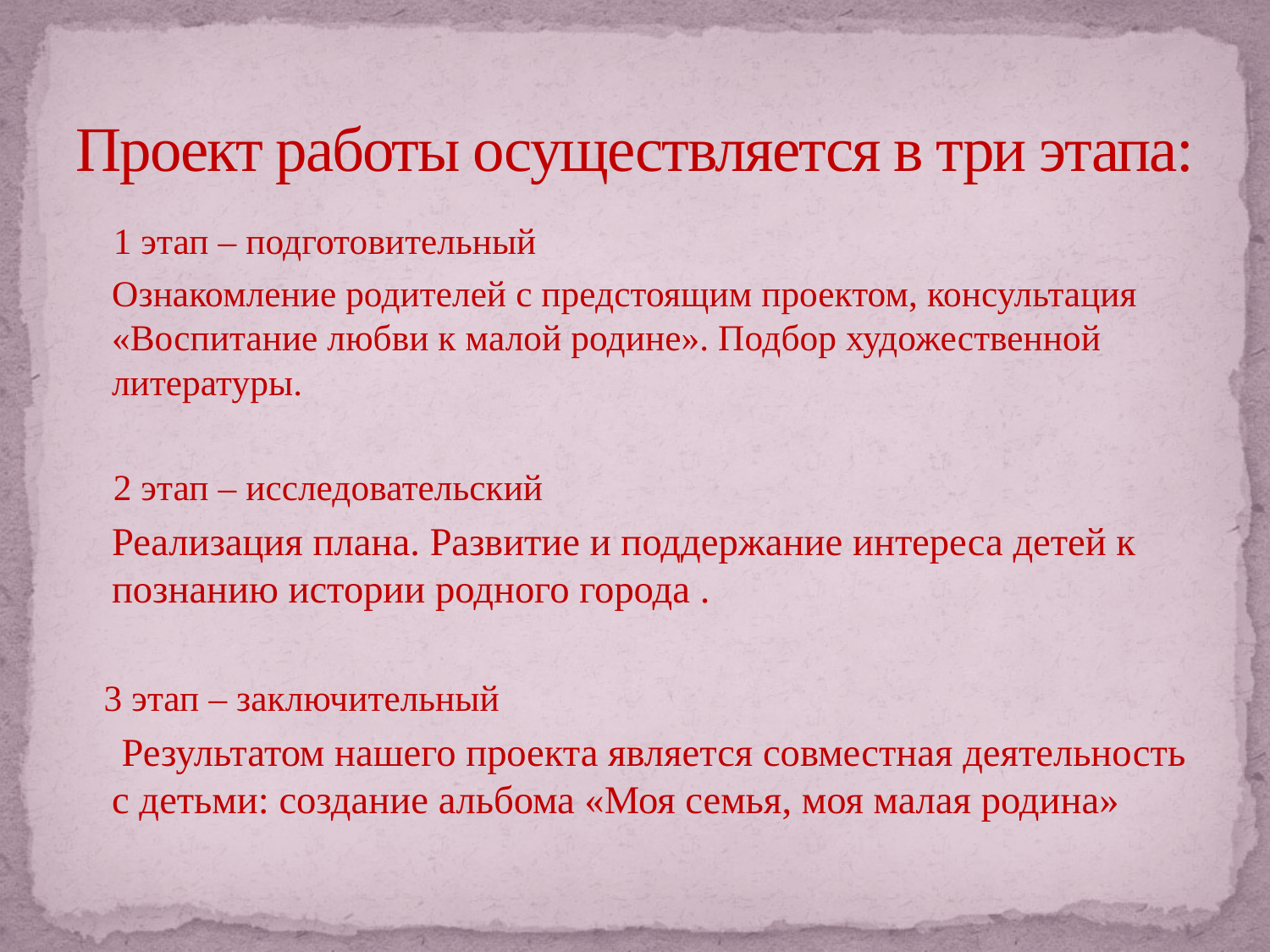

# Проект работы осуществляется в три этапа:
    1 этап – подготовительный
		Ознакомление родителей с предстоящим проектом, консультация «Воспитание любви к малой родине». Подбор художественной литературы.

    2 этап – исследовательский
		Реализация плана. Развитие и поддержание интереса детей к познанию истории родного города .

   3 этап – заключительный
 		 Результатом нашего проекта является совместная деятельность с детьми: создание альбома «Моя семья, моя малая родина»